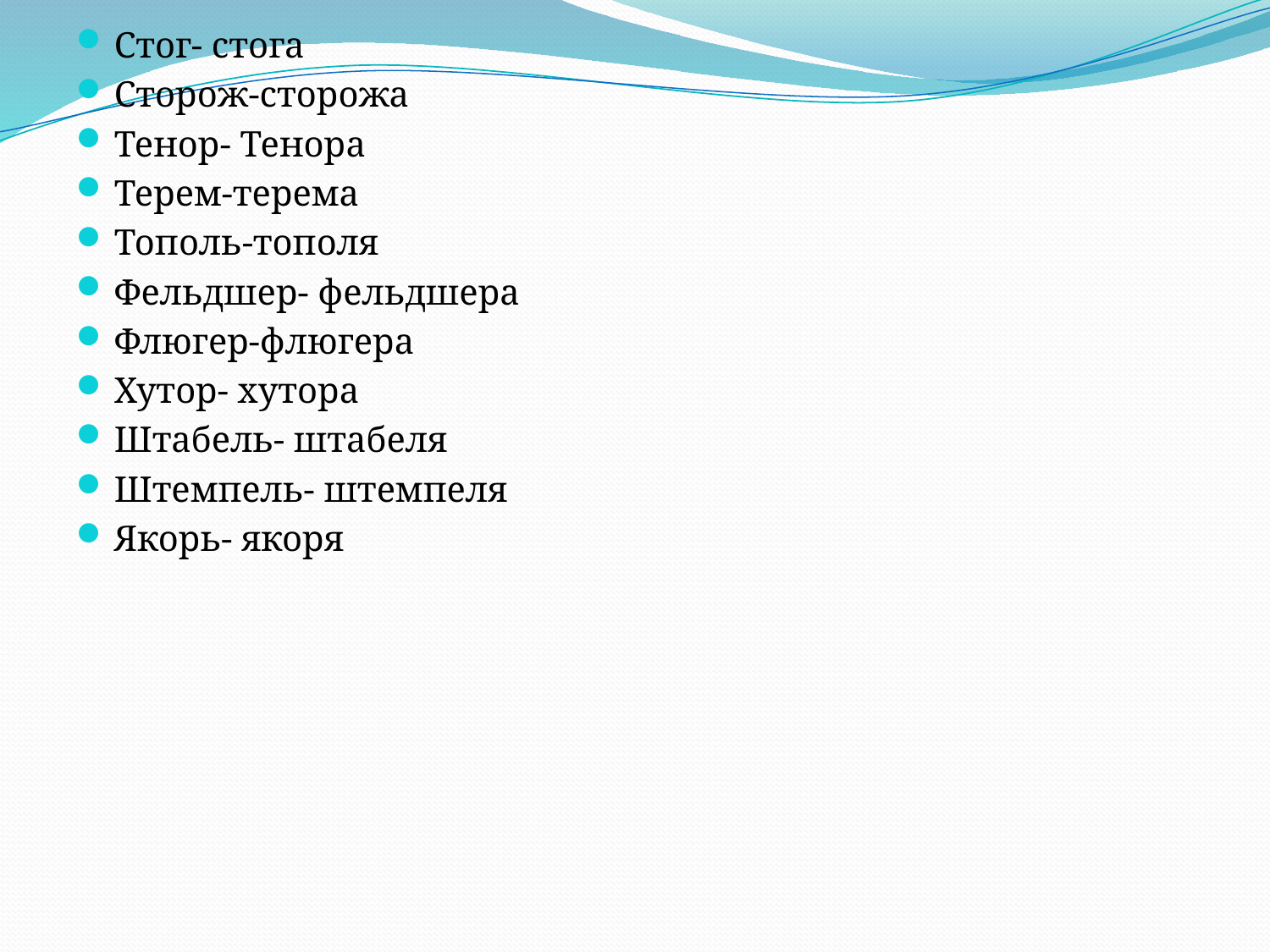

#
Стог- стога
Сторож-сторожа
Тенор- Тенора
Терем-терема
Тополь-тополя
Фельдшер- фельдшера
Флюгер-флюгера
Хутор- хутора
Штабель- штабеля
Штемпель- штемпеля
Якорь- якоря